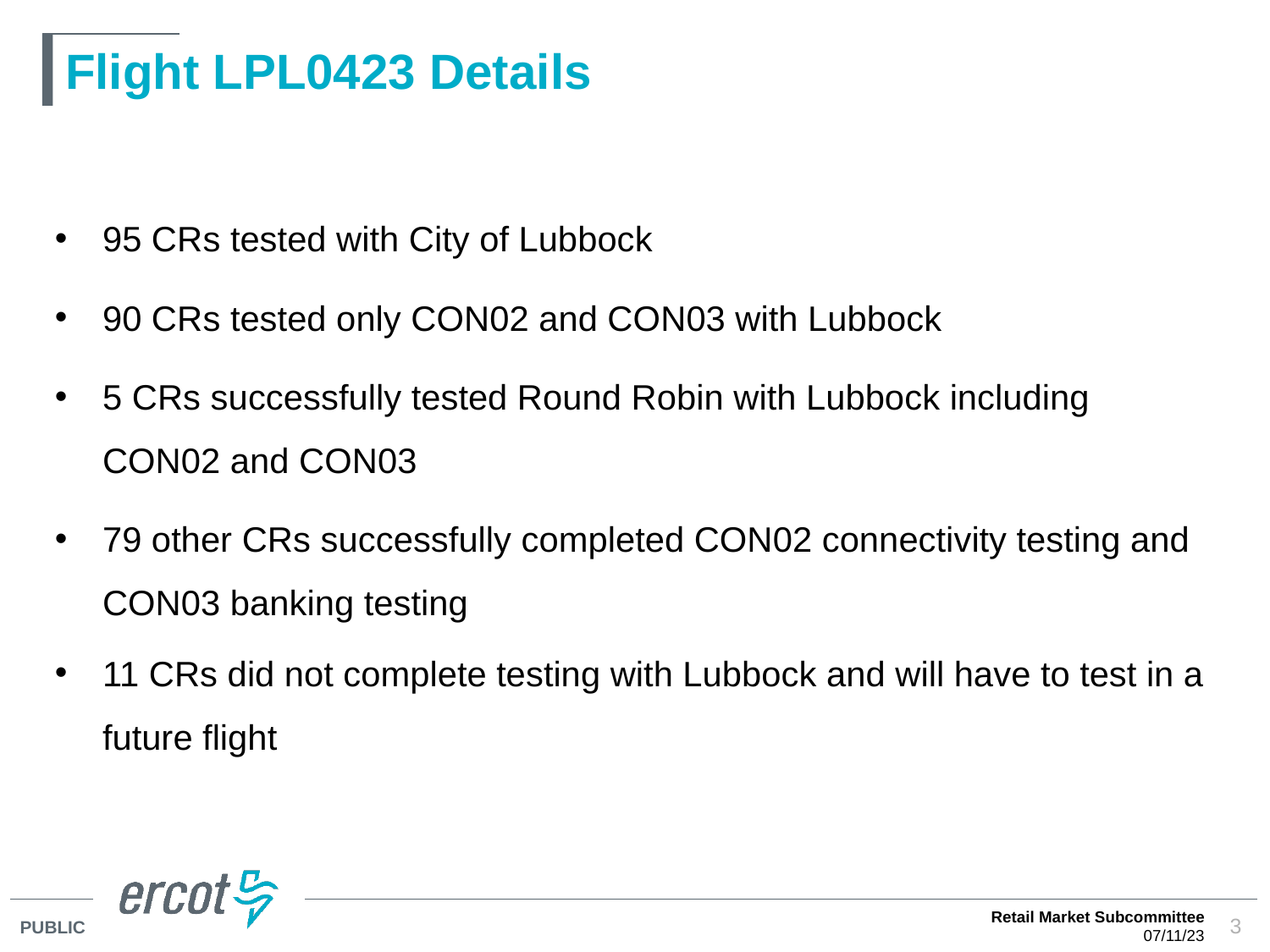

# Flight LPL0423 Details
95 CRs tested with City of Lubbock
90 CRs tested only CON02 and CON03 with Lubbock
5 CRs successfully tested Round Robin with Lubbock including CON02 and CON03
79 other CRs successfully completed CON02 connectivity testing and CON03 banking testing
11 CRs did not complete testing with Lubbock and will have to test in a future flight
Retail Market Subcommittee
07/11/23
3